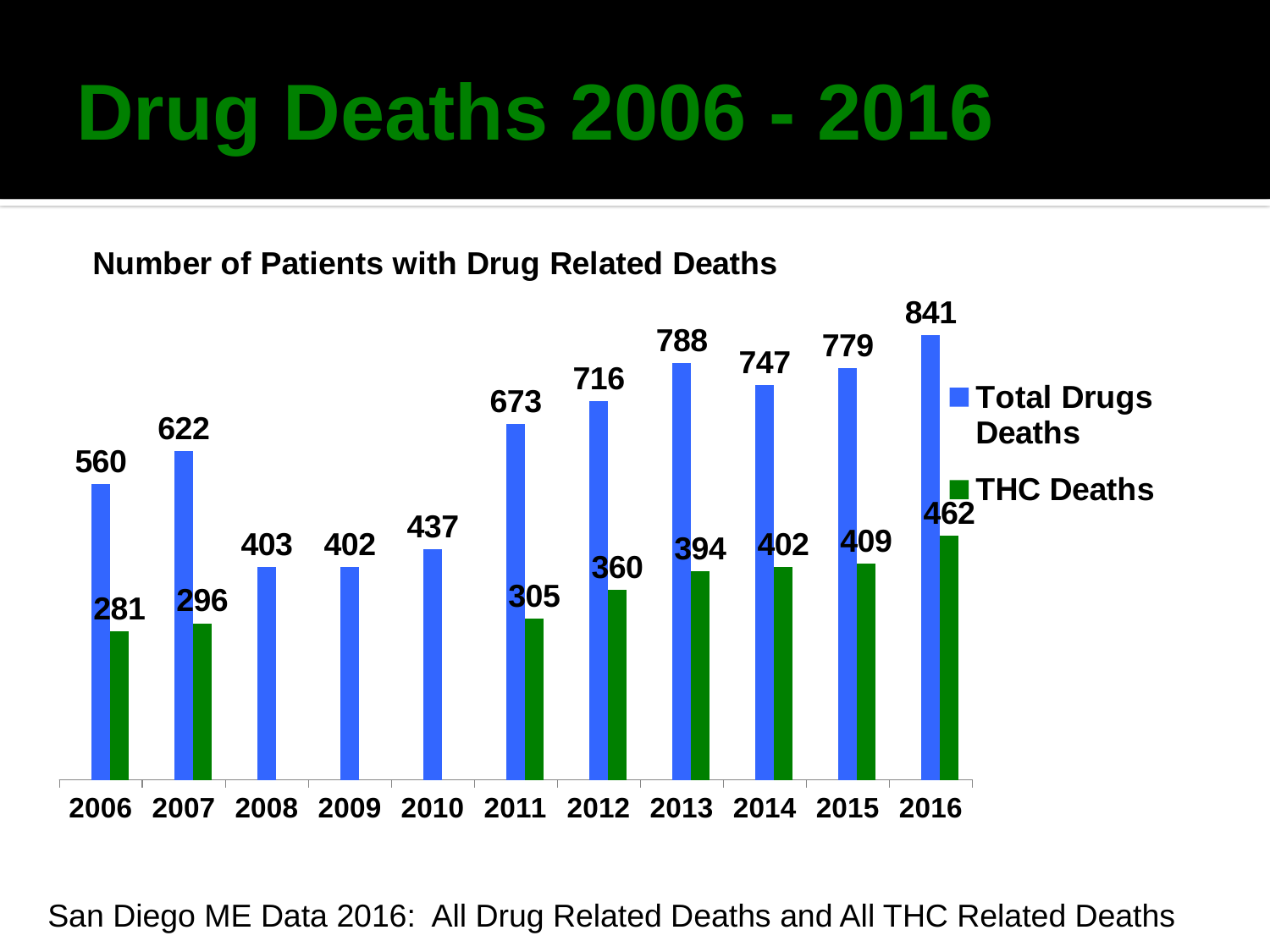

# Drug Deaths 2006 - 2016

### Chart: Number of Patients with Drug Related Deaths

| Category |  | Total Drugs Deaths | THC Deaths |
|---|---|---|---|
| 2006.0 | None | 560.0 | 281.0 |
| 2007.0 | None | 622.0 | 296.0 |
| 2008.0 | None | 403.0 | None |
| 2009.0 | None | 402.0 | None |
| 2010.0 | None | 437.0 | None |
| 2011.0 | None | 673.0 | 305.0 |
| 2012.0 | None | 716.0 | 360.0 |
| 2013.0 | None | 788.0 | 394.0 |
| 2014.0 | None | 747.0 | 402.0 |
| 2015.0 | None | 779.0 | 409.0 |
| 2016.0 | None | 841.0 | 462.0 |
San Diego ME Data 2016:  All Drug Related Deaths and All THC Related Deaths